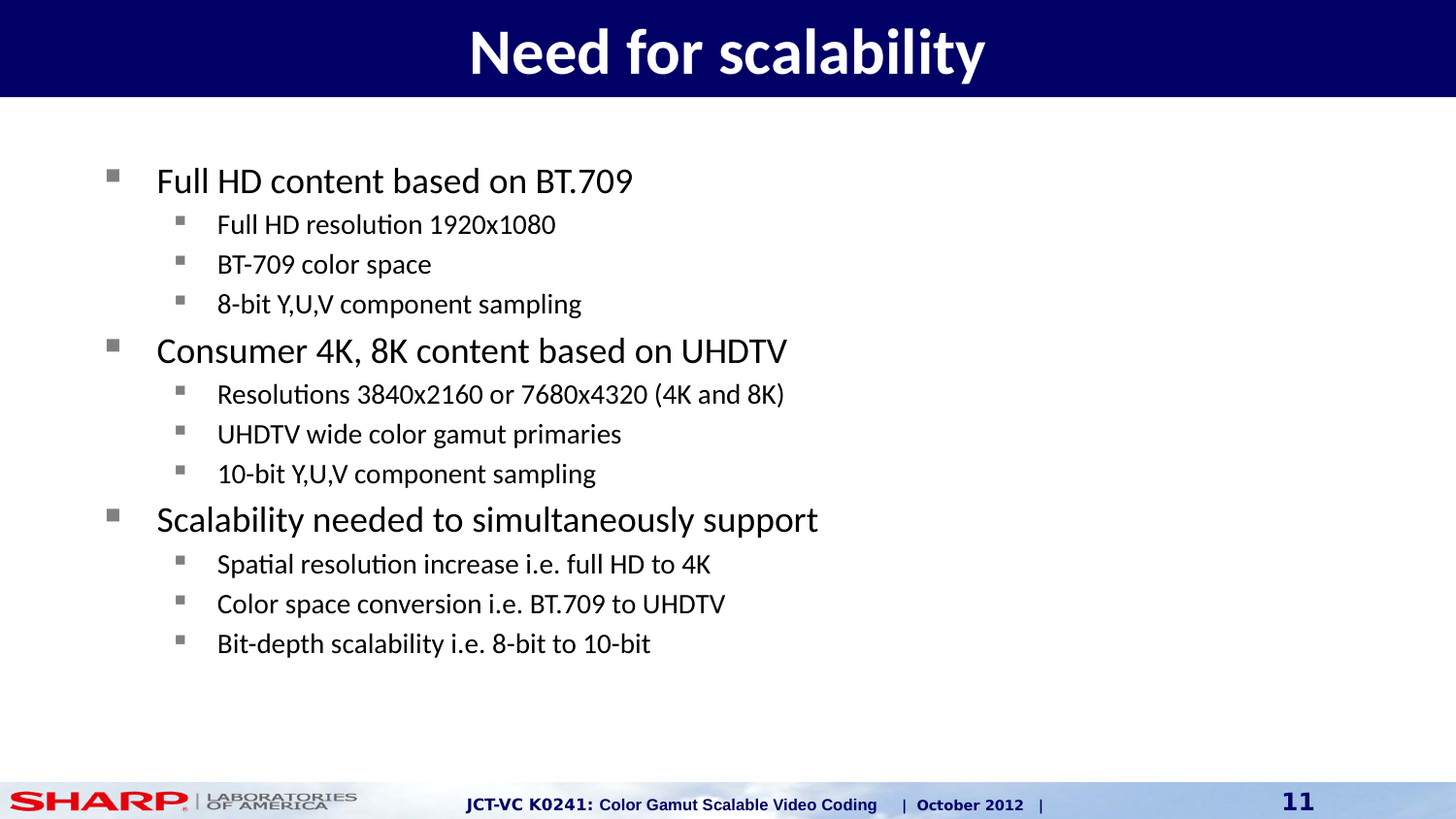

# Need for scalability
Full HD content based on BT.709
Full HD resolution 1920x1080
BT-709 color space
8-bit Y,U,V component sampling
Consumer 4K, 8K content based on UHDTV
Resolutions 3840x2160 or 7680x4320 (4K and 8K)
UHDTV wide color gamut primaries
10-bit Y,U,V component sampling
Scalability needed to simultaneously support
Spatial resolution increase i.e. full HD to 4K
Color space conversion i.e. BT.709 to UHDTV
Bit-depth scalability i.e. 8-bit to 10-bit